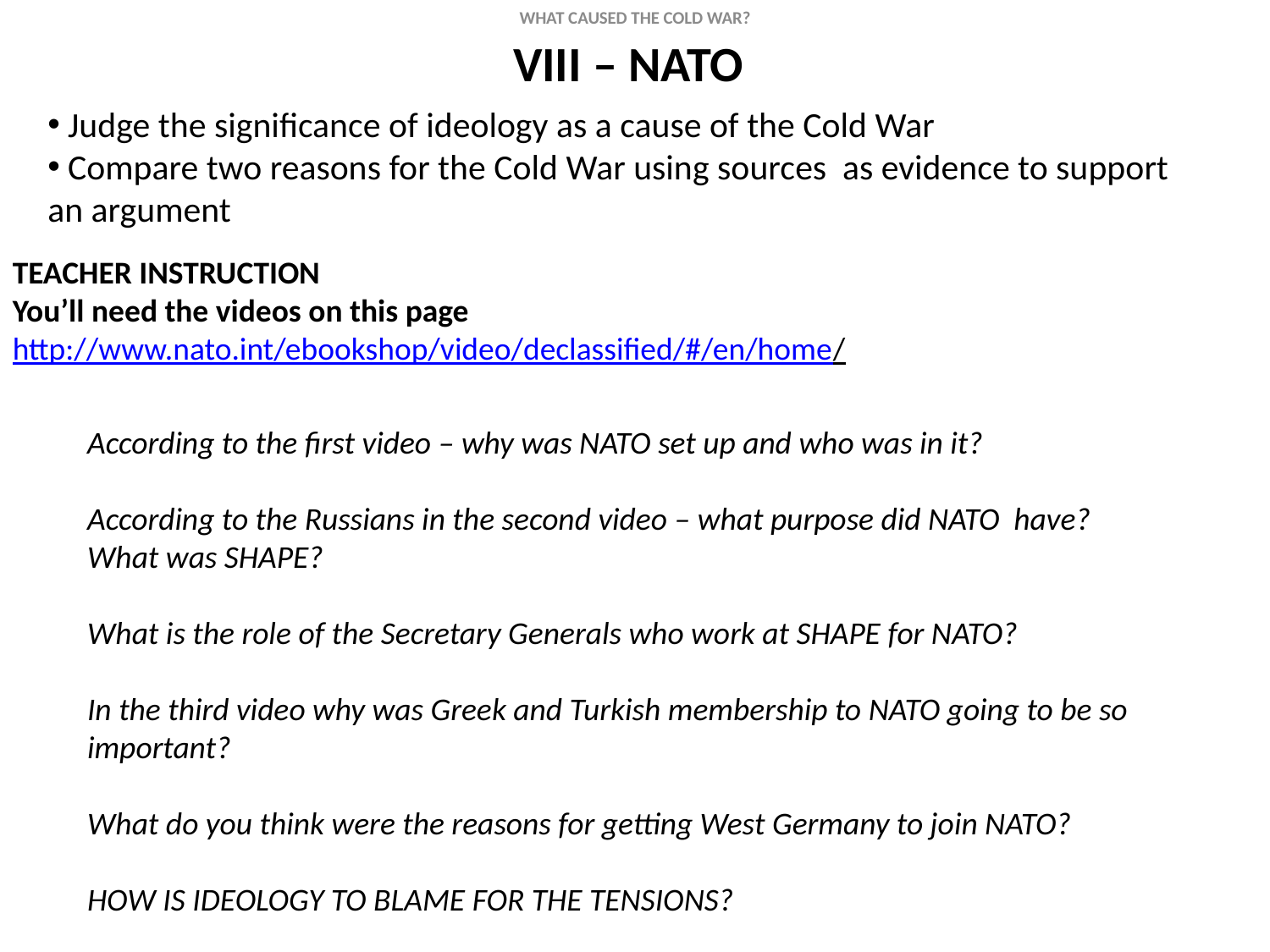

WHAT CAUSED THE COLD WAR?
VIII – NATO
 Judge the significance of ideology as a cause of the Cold War
 Compare two reasons for the Cold War using sources  as evidence to support an argument
TEACHER INSTRUCTION
You’ll need the videos on this page
http://www.nato.int/ebookshop/video/declassified/#/en/home/
According to the first video – why was NATO set up and who was in it?

According to the Russians in the second video – what purpose did NATO  have?
What was SHAPE?

What is the role of the Secretary Generals who work at SHAPE for NATO?

In the third video why was Greek and Turkish membership to NATO going to be so important?

What do you think were the reasons for getting West Germany to join NATO?

HOW IS IDEOLOGY TO BLAME FOR THE TENSIONS?